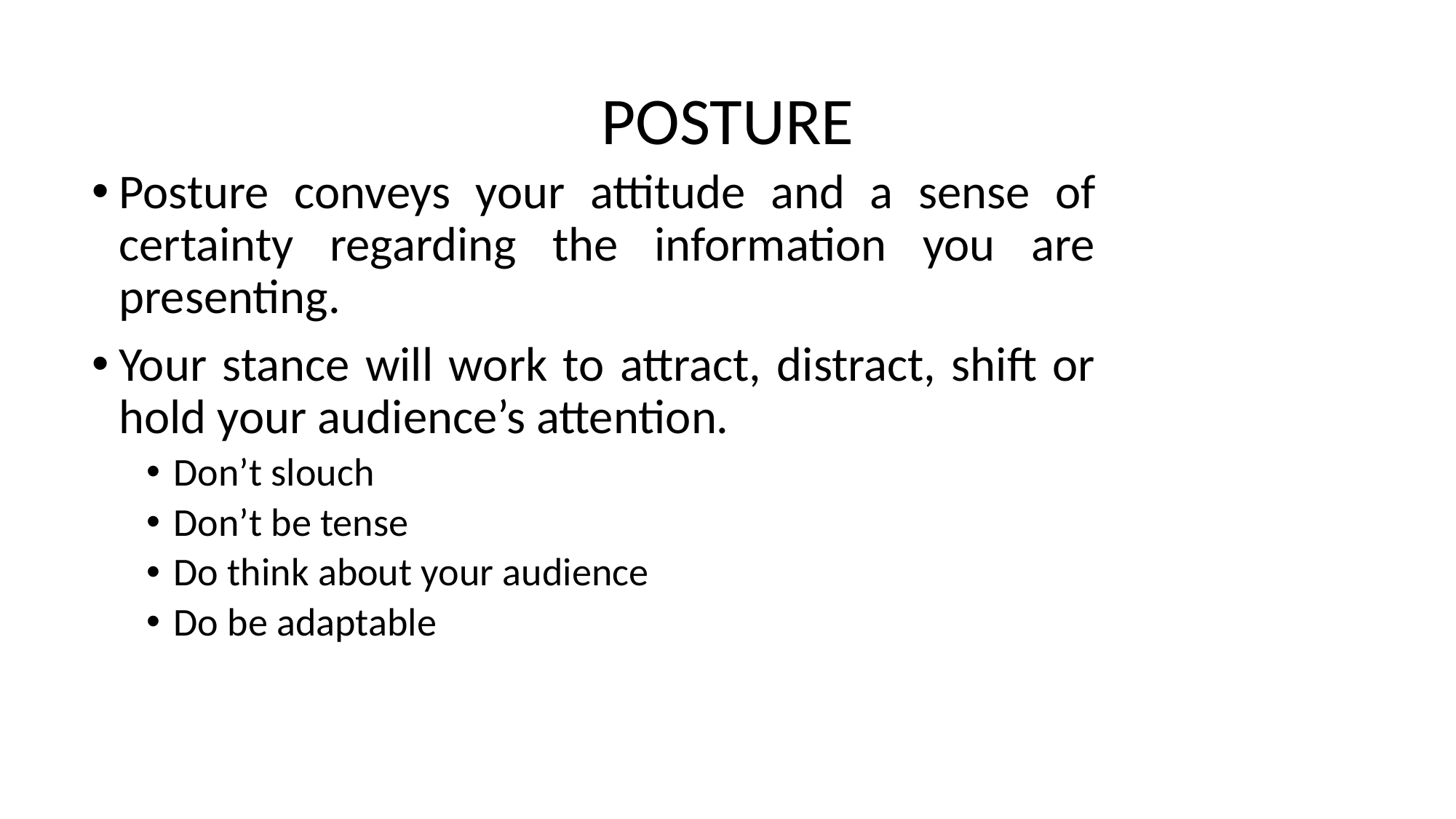

# POSTURE
Posture conveys your attitude and a sense of certainty regarding the information you are presenting.
Your stance will work to attract, distract, shift or hold your audience’s attention.
Don’t slouch
Don’t be tense
Do think about your audience
Do be adaptable